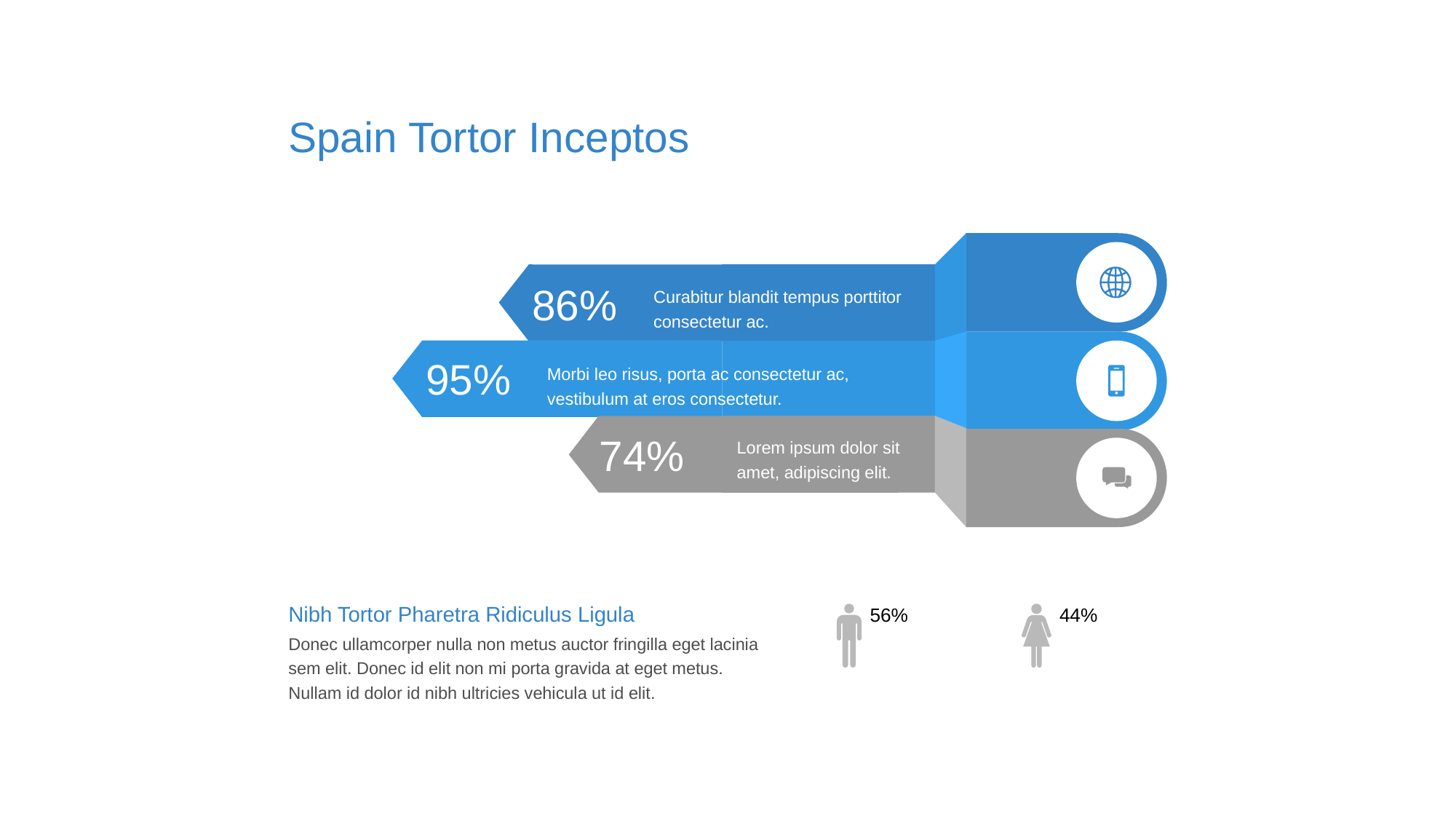

Spain Tortor Inceptos

86%
Curabitur blandit tempus porttitor consectetur ac.

95%
Morbi leo risus, porta ac consectetur ac, vestibulum at eros consectetur.

74%
Lorem ipsum dolor sit amet, adipiscing elit.
Nibh Tortor Pharetra Ridiculus Ligula
Donec ullamcorper nulla non metus auctor fringilla eget lacinia sem elit. Donec id elit non mi porta gravida at eget metus. Nullam id dolor id nibh ultricies vehicula ut id elit.
56%

44%